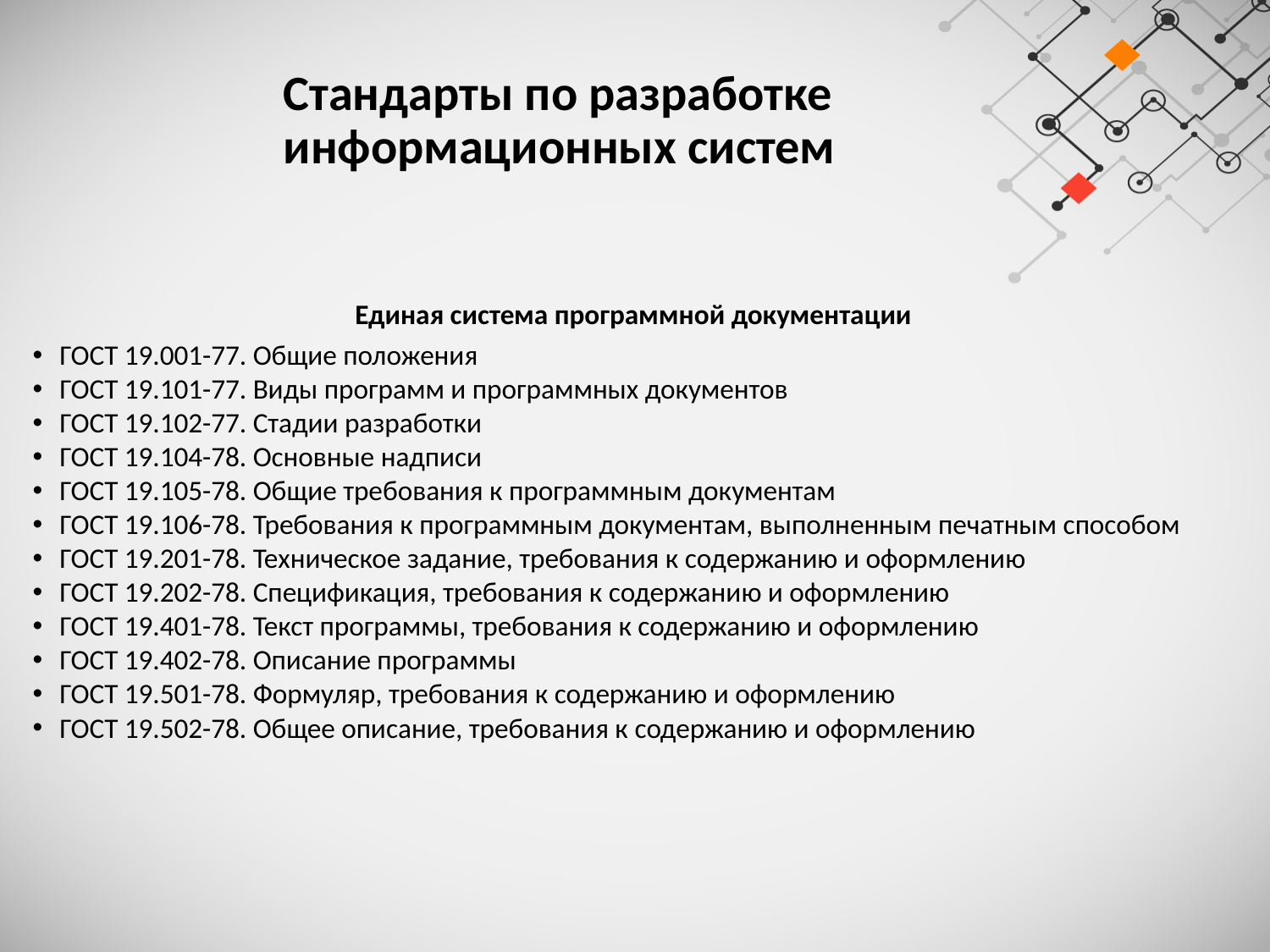

# Стандарты по разработке информационных систем
Единая система программной документации
ГОСТ 19.001-77. Общие положения
ГОСТ 19.101-77. Виды программ и программных документов
ГОСТ 19.102-77. Стадии разработки
ГОСТ 19.104-78. Основные надписи
ГОСТ 19.105-78. Общие требования к программным документам
ГОСТ 19.106-78. Требования к программным документам, выполненным печатным способом
ГОСТ 19.201-78. Техническое задание, требования к содержанию и оформлению
ГОСТ 19.202-78. Спецификация, требования к содержанию и оформлению
ГОСТ 19.401-78. Текст программы, требования к содержанию и оформлению
ГОСТ 19.402-78. Описание программы
ГОСТ 19.501-78. Формуляр, требования к содержанию и оформлению
ГОСТ 19.502-78. Общее описание, требования к содержанию и оформлению